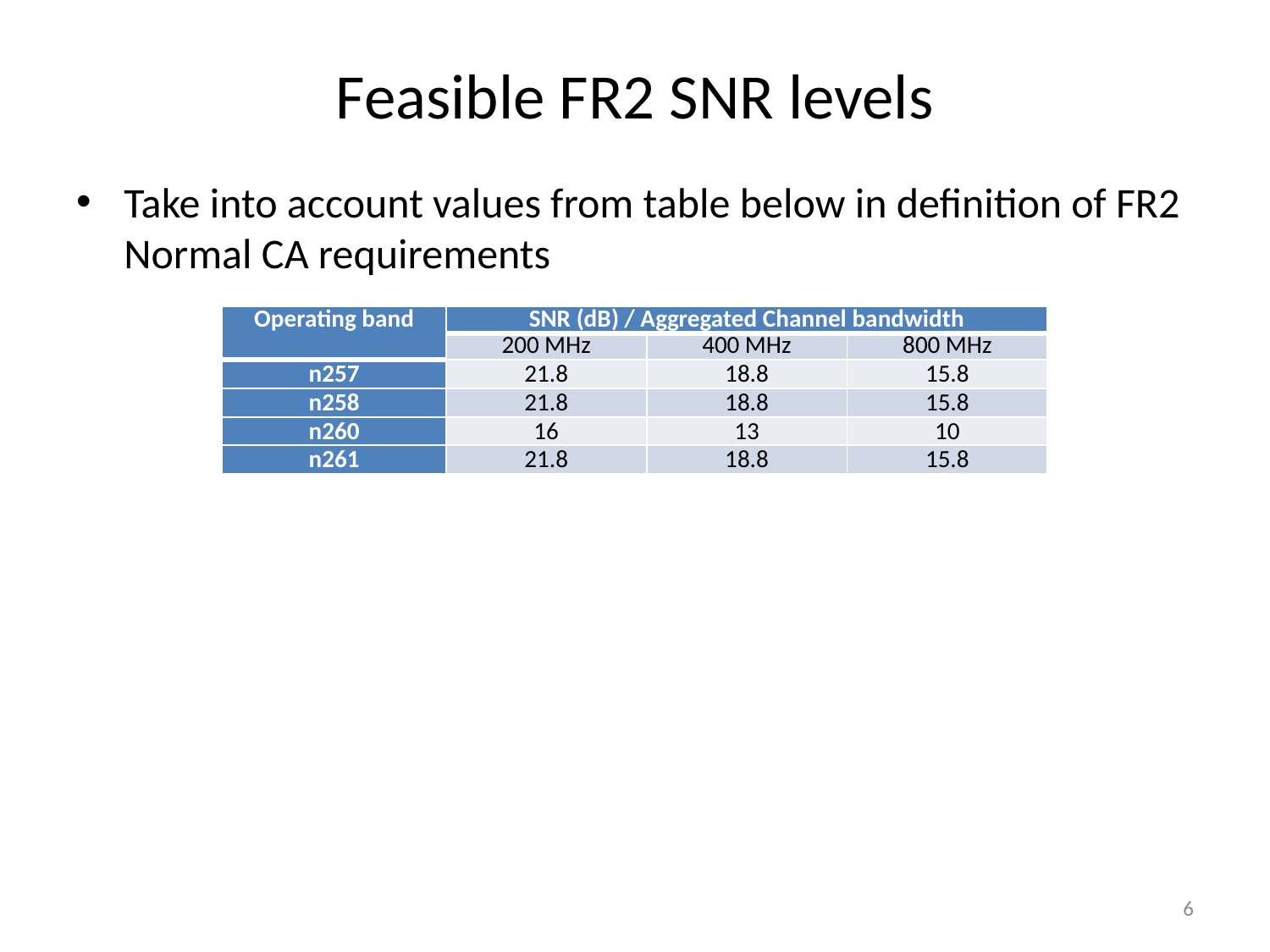

# Feasible FR2 SNR levels
Take into account values from table below in definition of FR2 Normal CA requirements
| Operating band | SNR (dB) / Aggregated Channel bandwidth |  |  |
| --- | --- | --- | --- |
|  | 200 MHz | 400 MHz | 800 MHz |
| n257 | 21.8 | 18.8 | 15.8 |
| n258 | 21.8 | 18.8 | 15.8 |
| n260 | 16 | 13 | 10 |
| n261 | 21.8 | 18.8 | 15.8 |
6